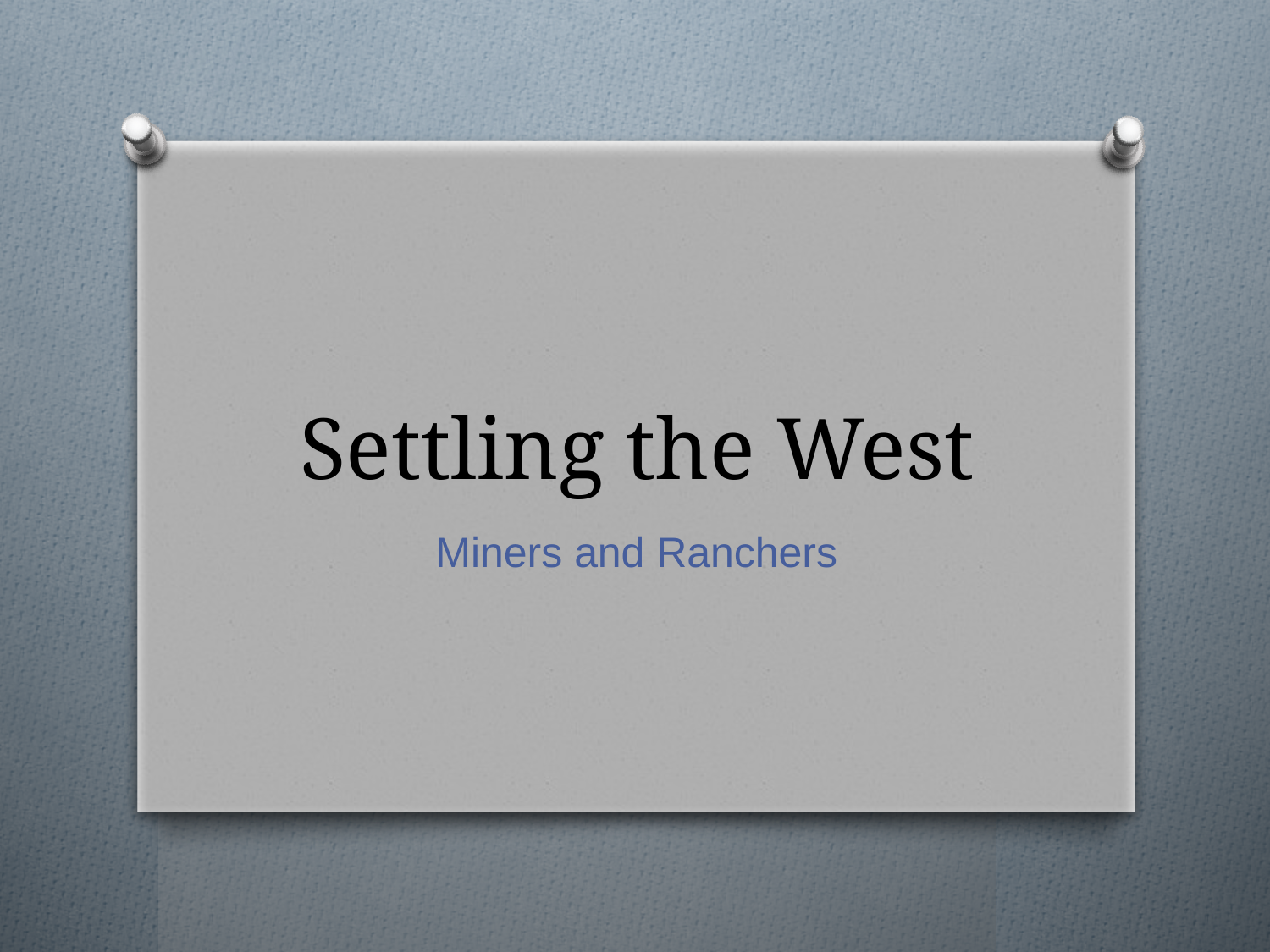

# Settling the West
Miners and Ranchers